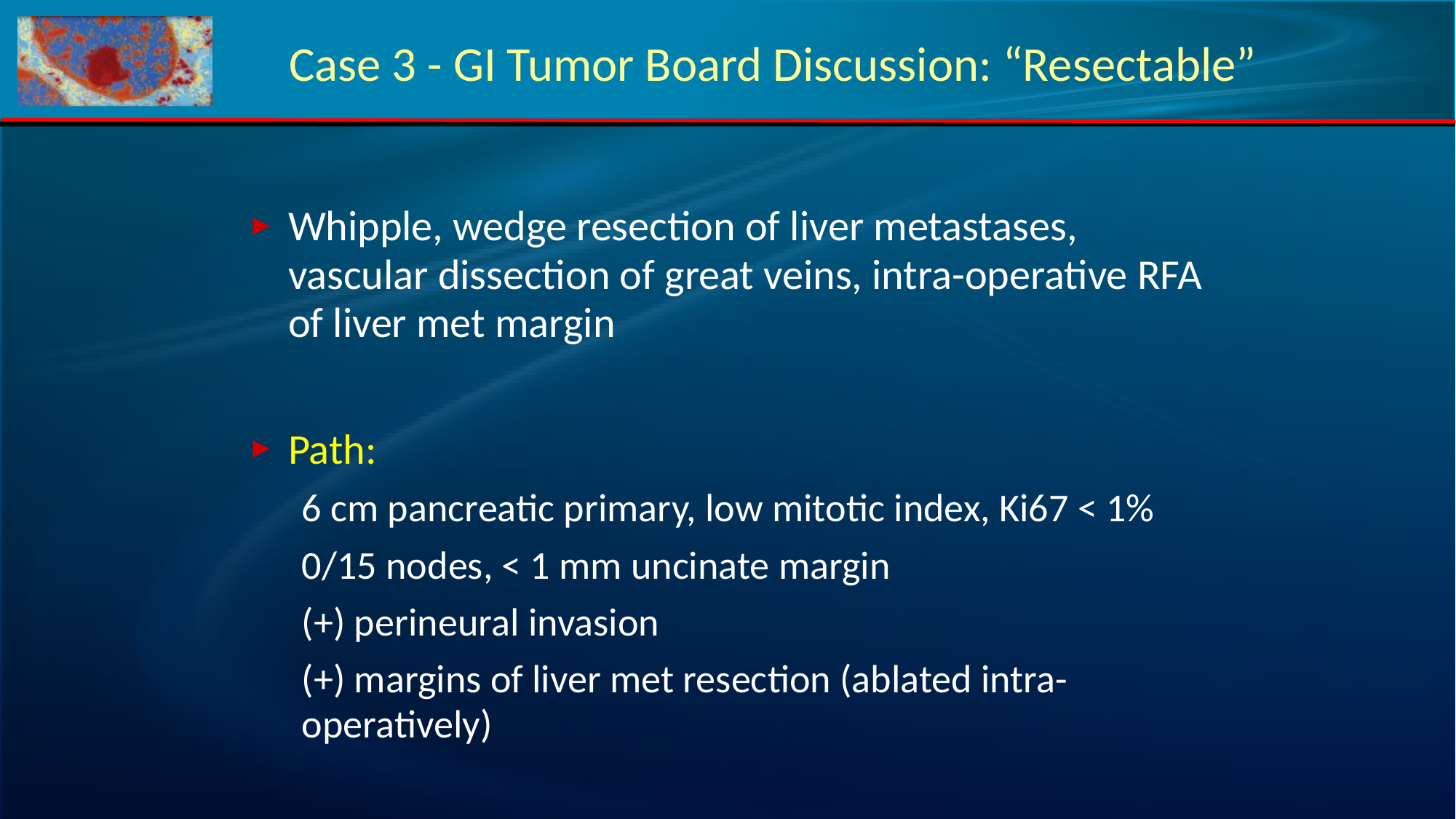

# Case 3 - GI Tumor Board Discussion: “Resectable”
Whipple, wedge resection of liver metastases, vascular dissection of great veins, intra-operative RFA of liver met margin

Path:
6 cm pancreatic primary, low mitotic index, Ki67 < 1%
0/15 nodes, < 1 mm uncinate margin
(+) perineural invasion
(+) margins of liver met resection (ablated intra-operatively)